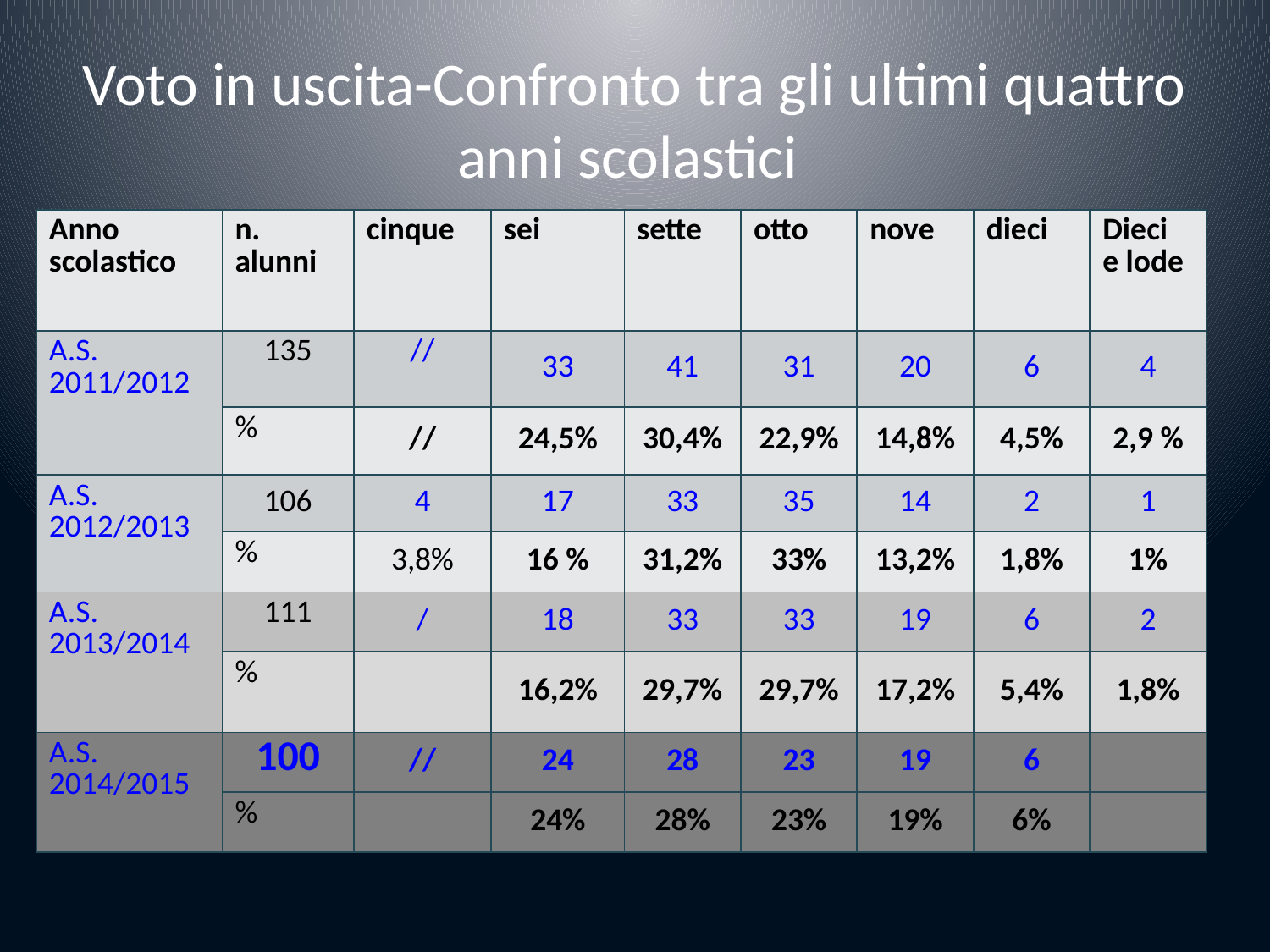

# Voto in uscita-Confronto tra gli ultimi quattro anni scolastici
| Anno scolastico | n. alunni | cinque | sei | sette | otto | nove | dieci | Dieci e lode |
| --- | --- | --- | --- | --- | --- | --- | --- | --- |
| A.S. 2011/2012 | 135 | // | 33 | 41 | 31 | 20 | 6 | 4 |
|  | % | // | 24,5% | 30,4% | 22,9% | 14,8% | 4,5% | 2,9 % |
| A.S. 2012/2013 | 106 | 4 | 17 | 33 | 35 | 14 | 2 | 1 |
|  | % | 3,8% | 16 % | 31,2% | 33% | 13,2% | 1,8% | 1% |
| A.S. 2013/2014 | 111 | / | 18 | 33 | 33 | 19 | 6 | 2 |
|  | % |  | 16,2% | 29,7% | 29,7% | 17,2% | 5,4% | 1,8% |
| A.S. 2014/2015 | 100 | // | 24 | 28 | 23 | 19 | 6 |  |
|  | % |  | 24% | 28% | 23% | 19% | 6% |  |